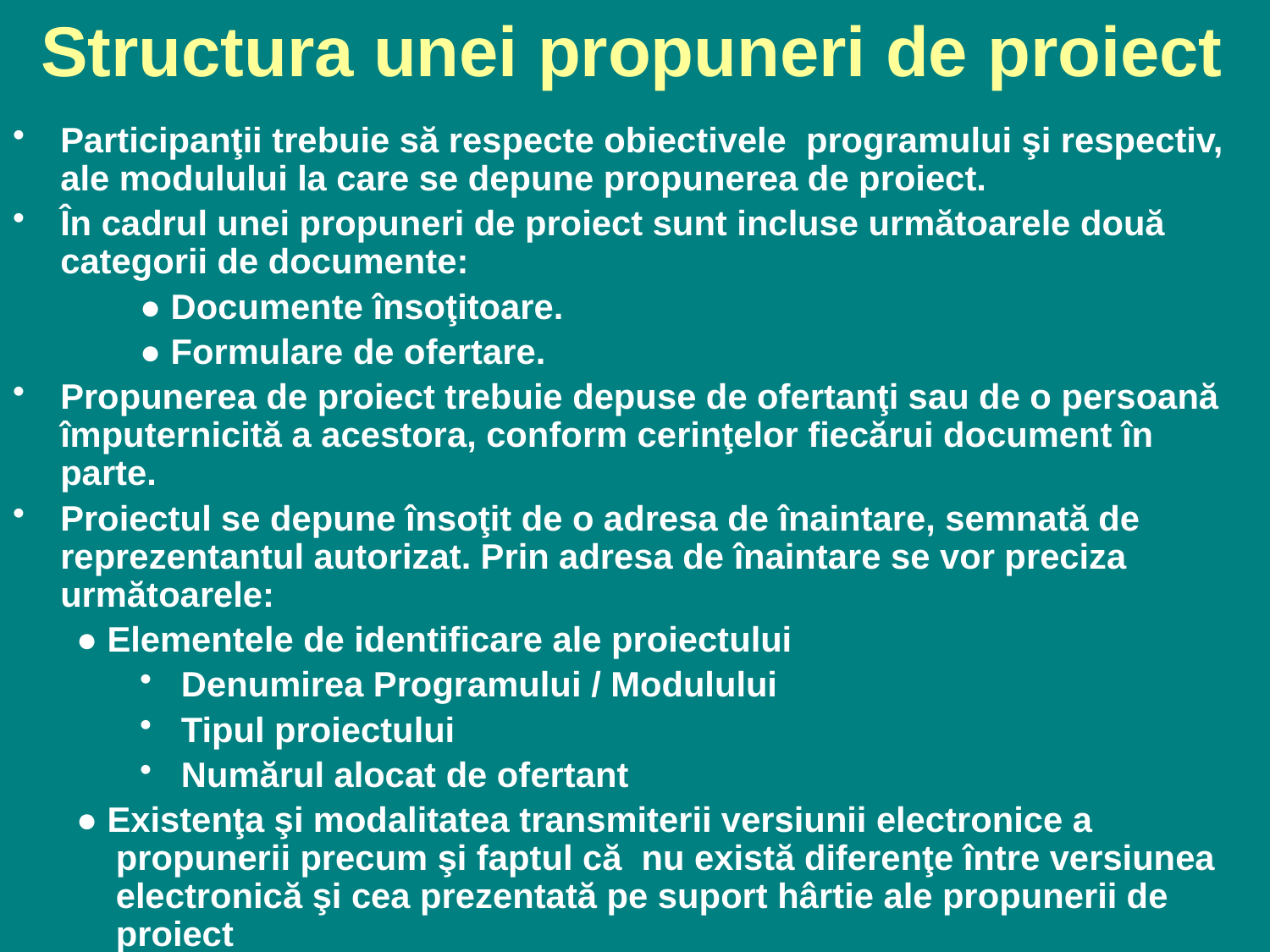

# Structura unei propuneri de proiect
Participanţii trebuie să respecte obiectivele  programului şi respectiv, ale modulului la care se depune propunerea de proiect.
În cadrul unei propuneri de proiect sunt incluse următoarele două categorii de documente:
● Documente însoţitoare.
● Formulare de ofertare.
Propunerea de proiect trebuie depuse de ofertanţi sau de o persoană împuternicită a acestora, conform cerinţelor fiecărui document în parte.
Proiectul se depune însoţit de o adresa de înaintare, semnată de reprezentantul autorizat. Prin adresa de înaintare se vor preciza următoarele:
● Elementele de identificare ale proiectului
 Denumirea Programului / Modulului
 Tipul proiectului
 Numărul alocat de ofertant
● Existenţa şi modalitatea transmiterii versiunii electronice a propunerii precum şi faptul că  nu există diferenţe între versiunea electronică şi cea prezentată pe suport hârtie ale propunerii de proiect